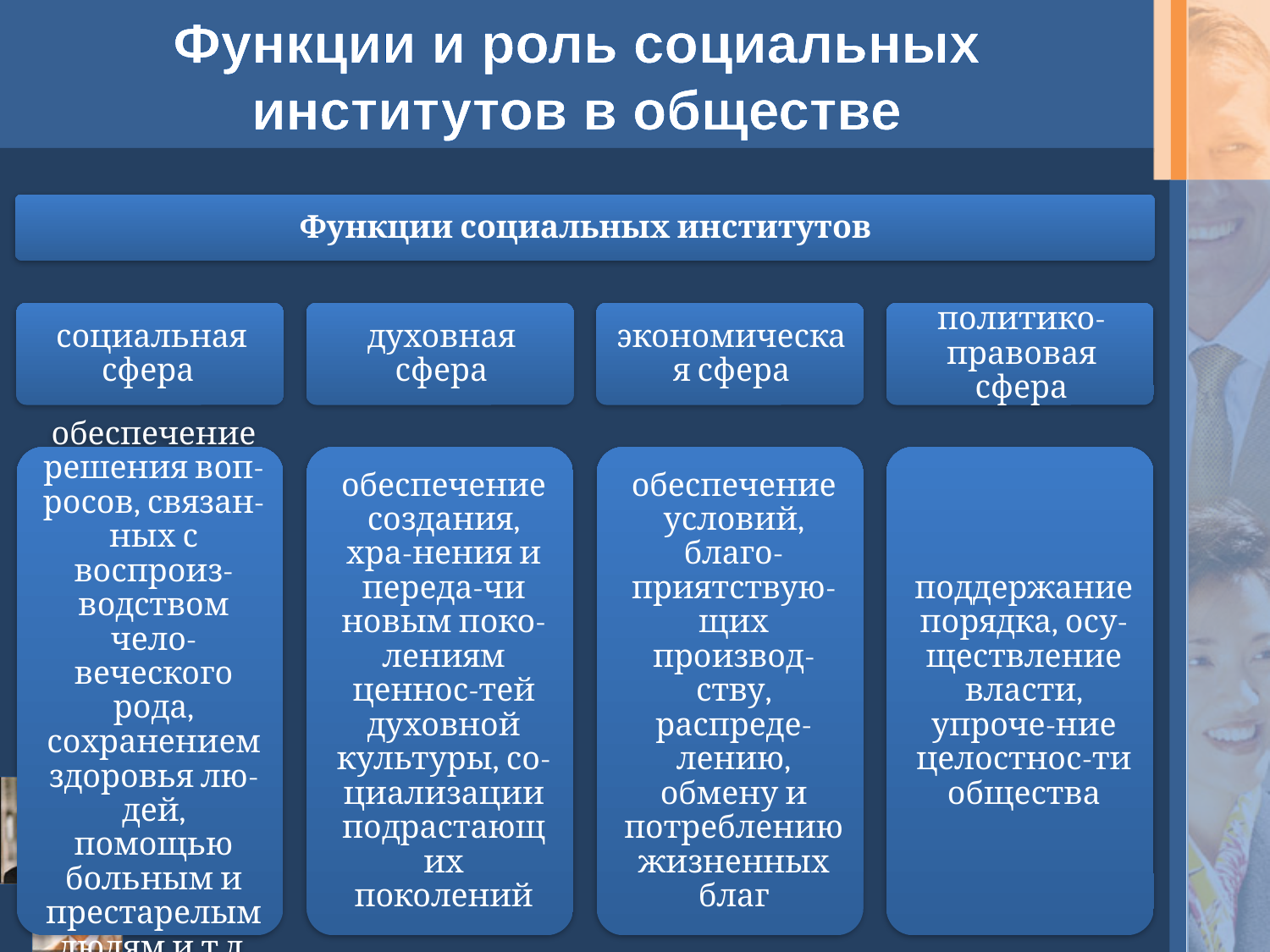

# Функции и роль социальных институтов в обществе
Функции социальных институтов
социальная сфера
обеспечение решения воп-росов, связан-ных с воспроиз-водством чело-веческого рода, сохранением здоровья лю-дей, помощью больным и престарелым людям и т.д.
духовная сфера
обеспечение создания, хра-нения и переда-чи новым поко-лениям ценнос-тей духовной культуры, со-циализации подрастающих поколений
экономическая сфера
обеспечение условий, благо-приятствую-щих производ-ству, распреде-лению, обмену и потреблению жизненных благ
политико-правовая сфера
поддержание порядка, осу-ществление власти, упроче-ние целостнос-ти общества